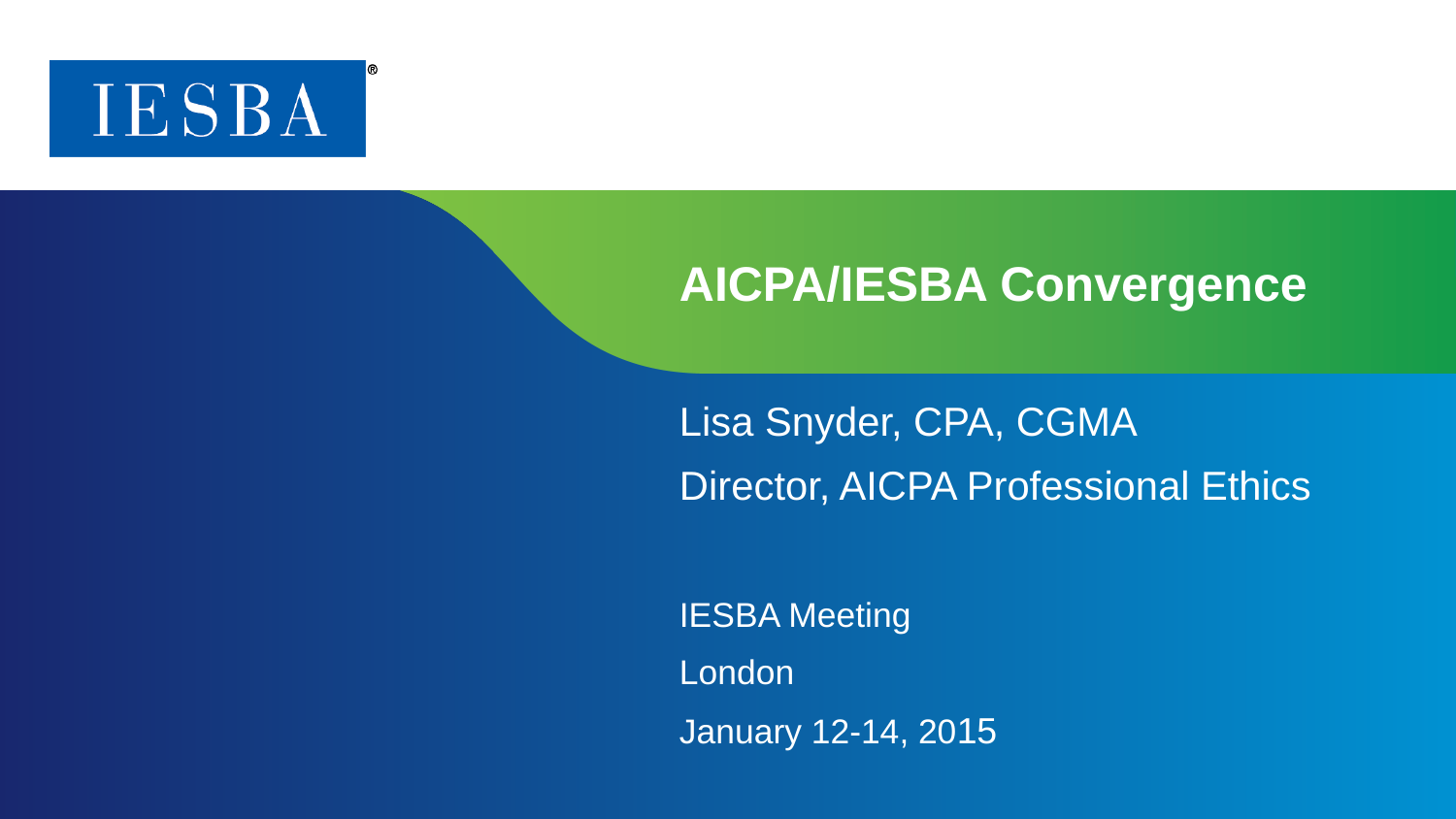

# AICPA/IESBA Convergence
Lisa Snyder, CPA, CGMA
Director, AICPA Professional Ethics

IESBA Meeting
London
January 12-14, 2015